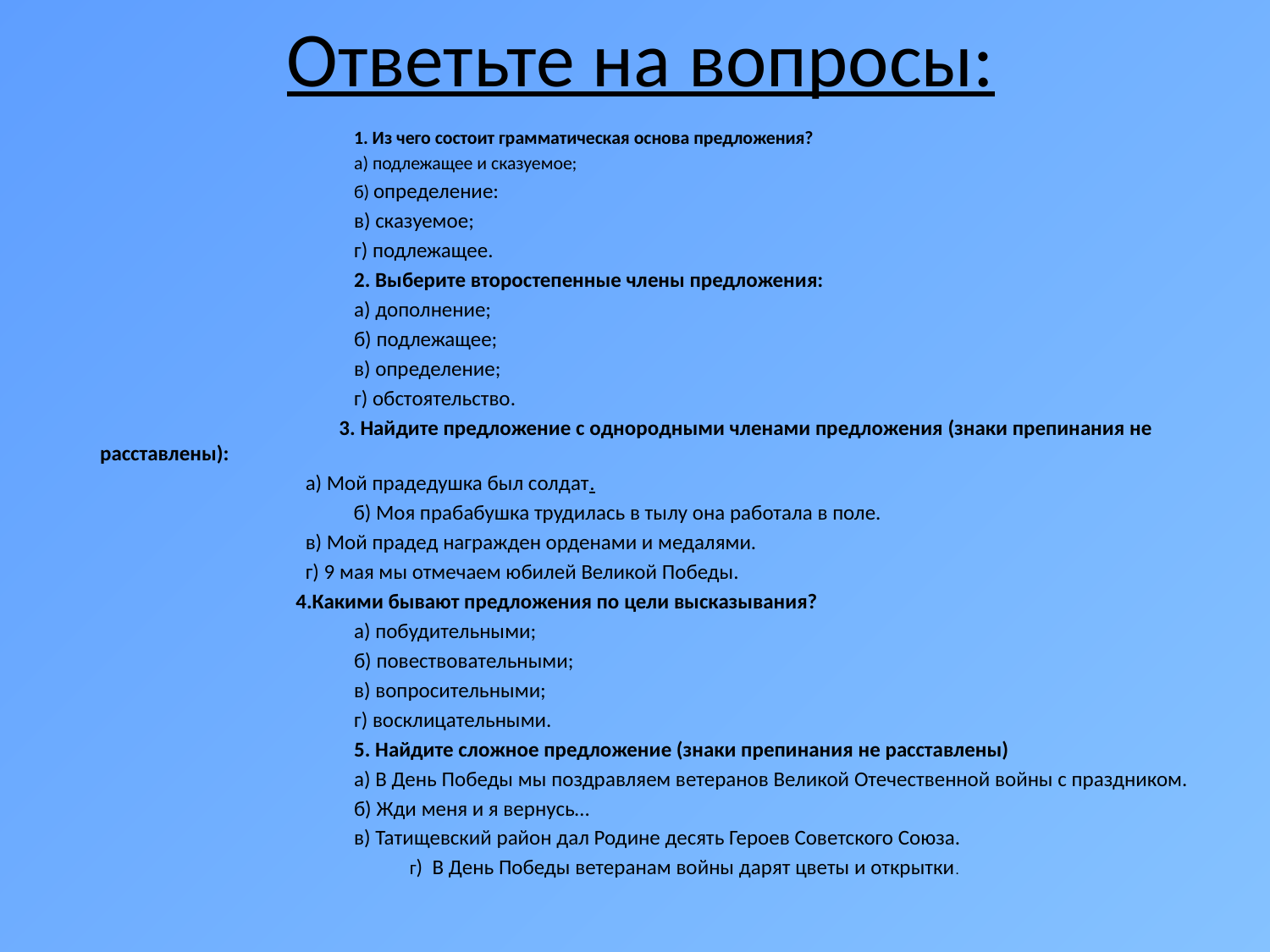

# Ответьте на вопросы:
			1. Из чего состоит грамматическая основа предложения?
			а) подлежащее и сказуемое;
			б) определение:
			в) сказуемое;
			г) подлежащее.
			2. Выберите второстепенные члены предложения:
			а) дополнение;
			б) подлежащее;
			в) определение;
			г) обстоятельство.
		                       3. Найдите предложение с однородными членами предложения (знаки препинания не расставлены):
                                                    а) Мой прадедушка был солдат.
		                          б) Моя прабабушка трудилась в тылу она работала в поле.
                                                    в) Мой прадед награжден орденами и медалями.
                                                    г) 9 мая мы отмечаем юбилей Великой Победы.
                                                  4.Какими бывают предложения по цели высказывания?
		     	а) побудительными;
			б) повествовательными;
			в) вопросительными;
			г) восклицательными.
			5. Найдите сложное предложение (знаки препинания не расставлены)
			а) В День Победы мы поздравляем ветеранов Великой Отечественной войны с праздником.
			б) Жди меня и я вернусь…
			в) Татищевский район дал Родине десять Героев Советского Союза.
			г)  В День Победы ветеранам войны дарят цветы и открытки.